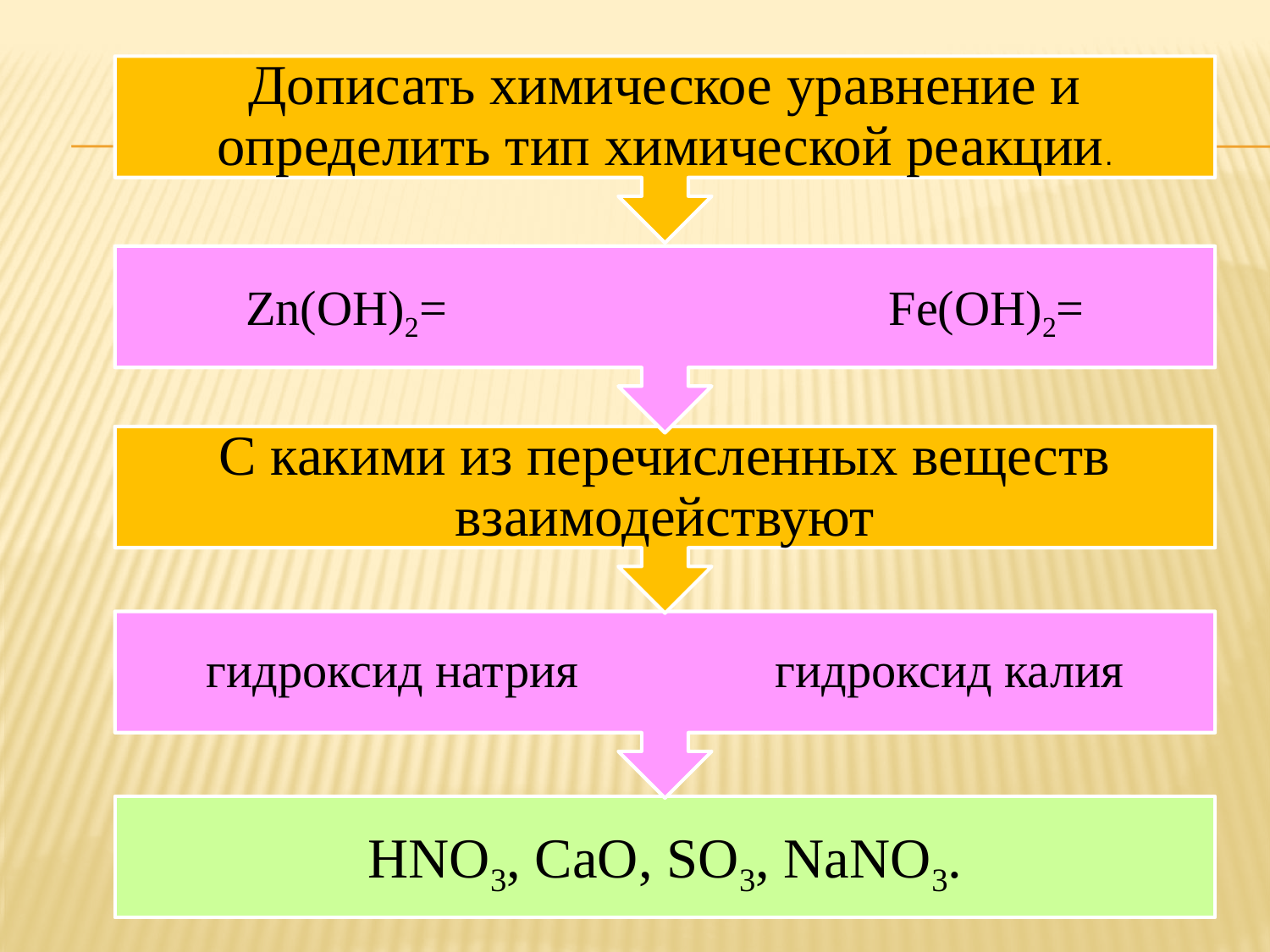

#
HNO3, CaO, SO3, NaNO3.
гидроксид натрия                гидроксид калия
C какими из перечисленных веществ взаимодействуют
Zn(OH)2=                                    Fe(OH)2=
Дописать химическое уравнение и определить тип химической реакции.